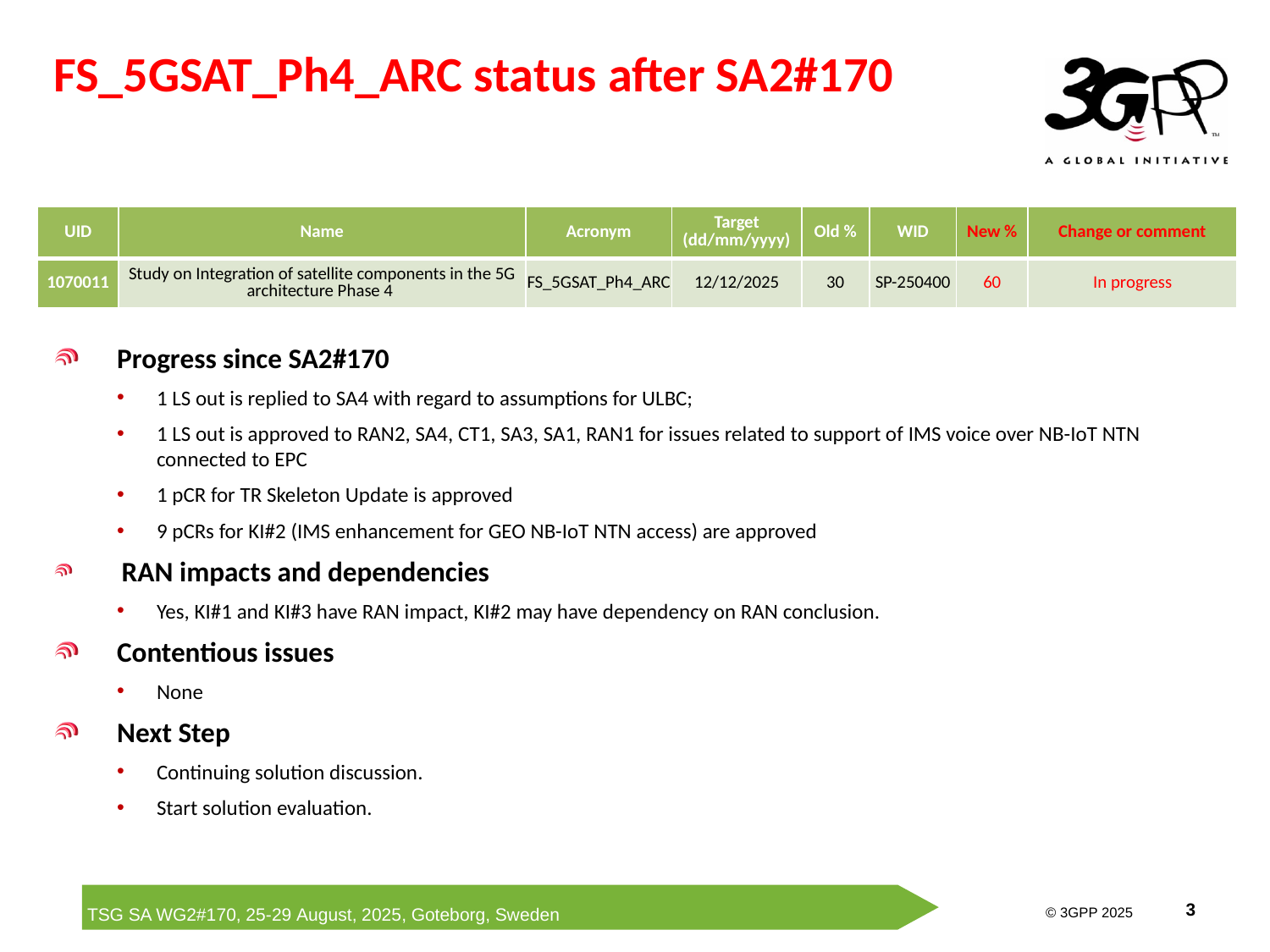

FS_5GSAT_Ph4_ARC status after SA2#170
| UID | Name | Acronym | Target (dd/mm/yyyy) | Old % | WID | New % | Change or comment |
| --- | --- | --- | --- | --- | --- | --- | --- |
| 1070011 | Study on Integration of satellite components in the 5G architecture Phase 4 | FS\_5GSAT\_Ph4\_ARC | 12/12/2025 | 30 | SP-250400 | 60 | In progress |
Progress since SA2#170
1 LS out is replied to SA4 with regard to assumptions for ULBC;
1 LS out is approved to RAN2, SA4, CT1, SA3, SA1, RAN1 for issues related to support of IMS voice over NB-IoT NTN connected to EPC
1 pCR for TR Skeleton Update is approved
9 pCRs for KI#2 (IMS enhancement for GEO NB-IoT NTN access) are approved
 RAN impacts and dependencies
Yes, KI#1 and KI#3 have RAN impact, KI#2 may have dependency on RAN conclusion.
Contentious issues
None
Next Step
Continuing solution discussion.
Start solution evaluation.